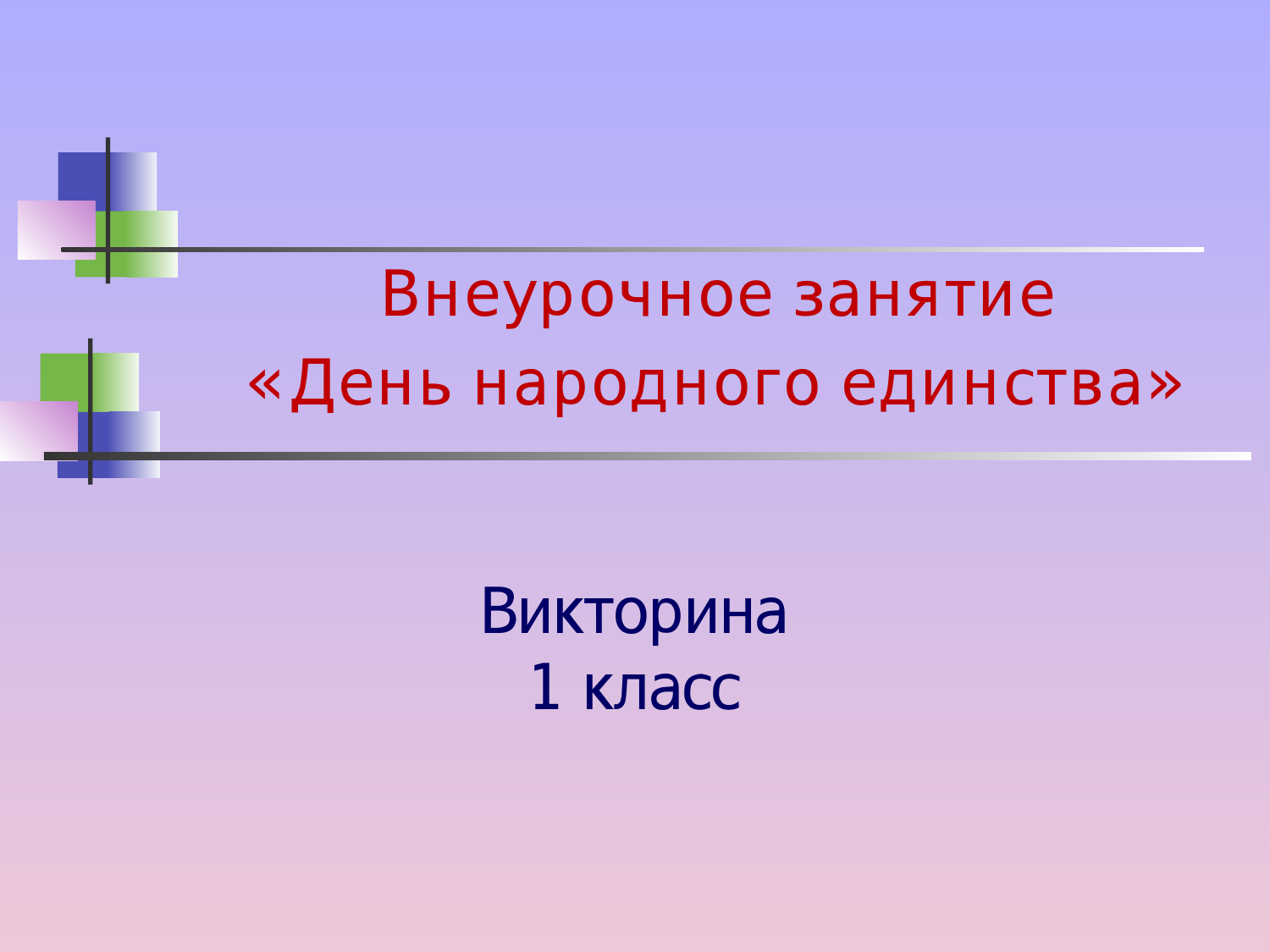

Внеурочное занятие
«День народного единства»
# Викторина 1 класс